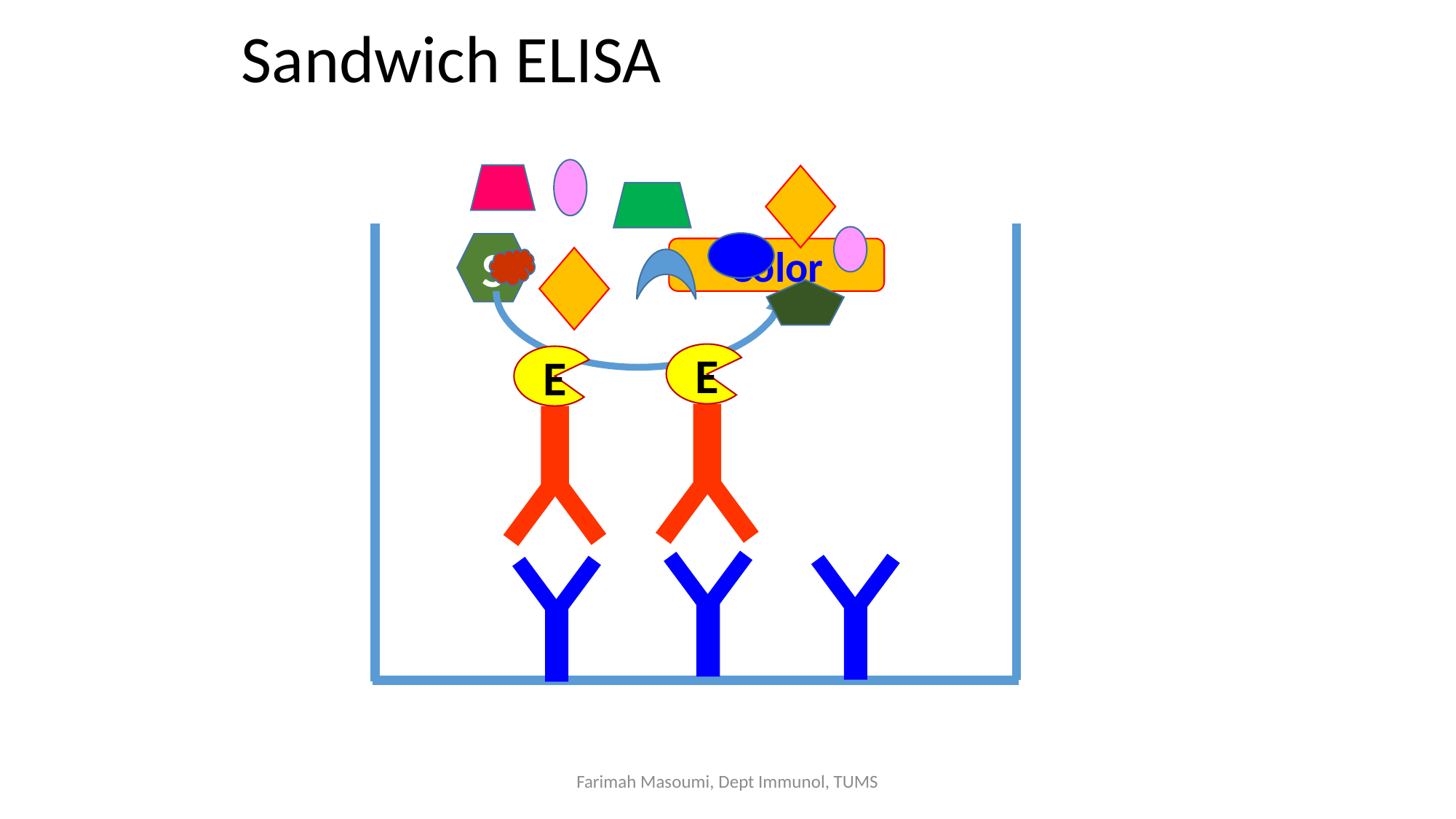

# Sandwich ELISA

S
Color

E

E

Farimah Masoumi, Dept Immunol, TUMS